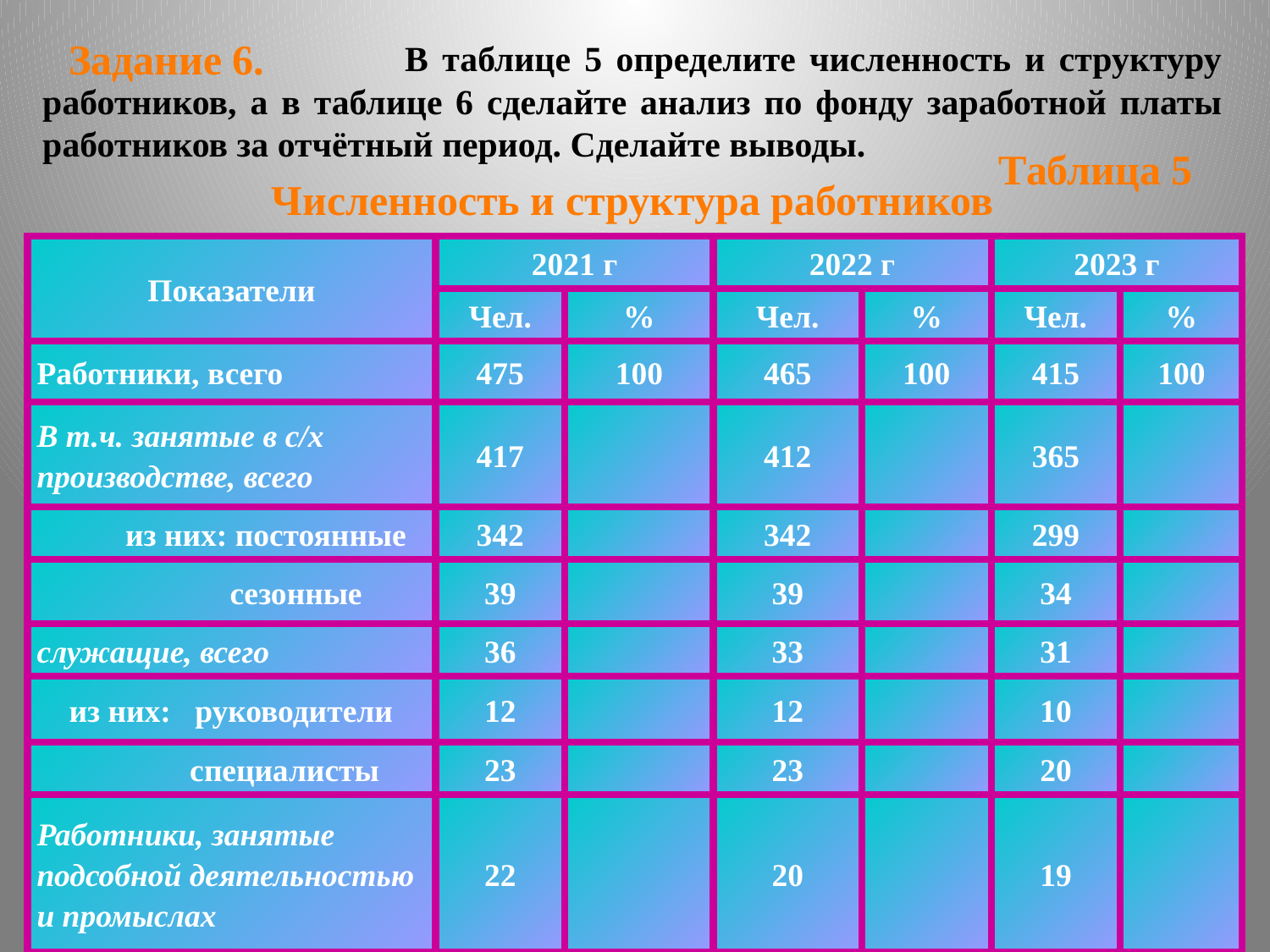

Задание 6.
                          В таблице 5 определите численность и структуру работников, а в таблице 6 сделайте анализ по фонду заработной платы работников за отчётный период. Сделайте выводы.
Таблица 5
Численность и структура работников
| Показатели | 2021 г |  | 2022 г |  | 2023 г |  |
| --- | --- | --- | --- | --- | --- | --- |
|  | Чел. | % | Чел. | % | Чел. | % |
| Работники, всего | 475 | 100 | 465 | 100 | 415 | 100 |
| В т.ч. занятые в с/х производстве, всего | 417 |  | 412 |  | 365 |  |
| из них: постоянные | 342 |  | 342 |  | 299 |  |
| сезонные | 39 |  | 39 |  | 34 |  |
| служащие, всего | 36 |  | 33 |  | 31 |  |
| из них: руководители | 12 |  | 12 |  | 10 |  |
| специалисты | 23 |  | 23 |  | 20 |  |
| Работники, занятые подсобной деятельностью и промыслах | 22 |  | 20 |  | 19 |  |